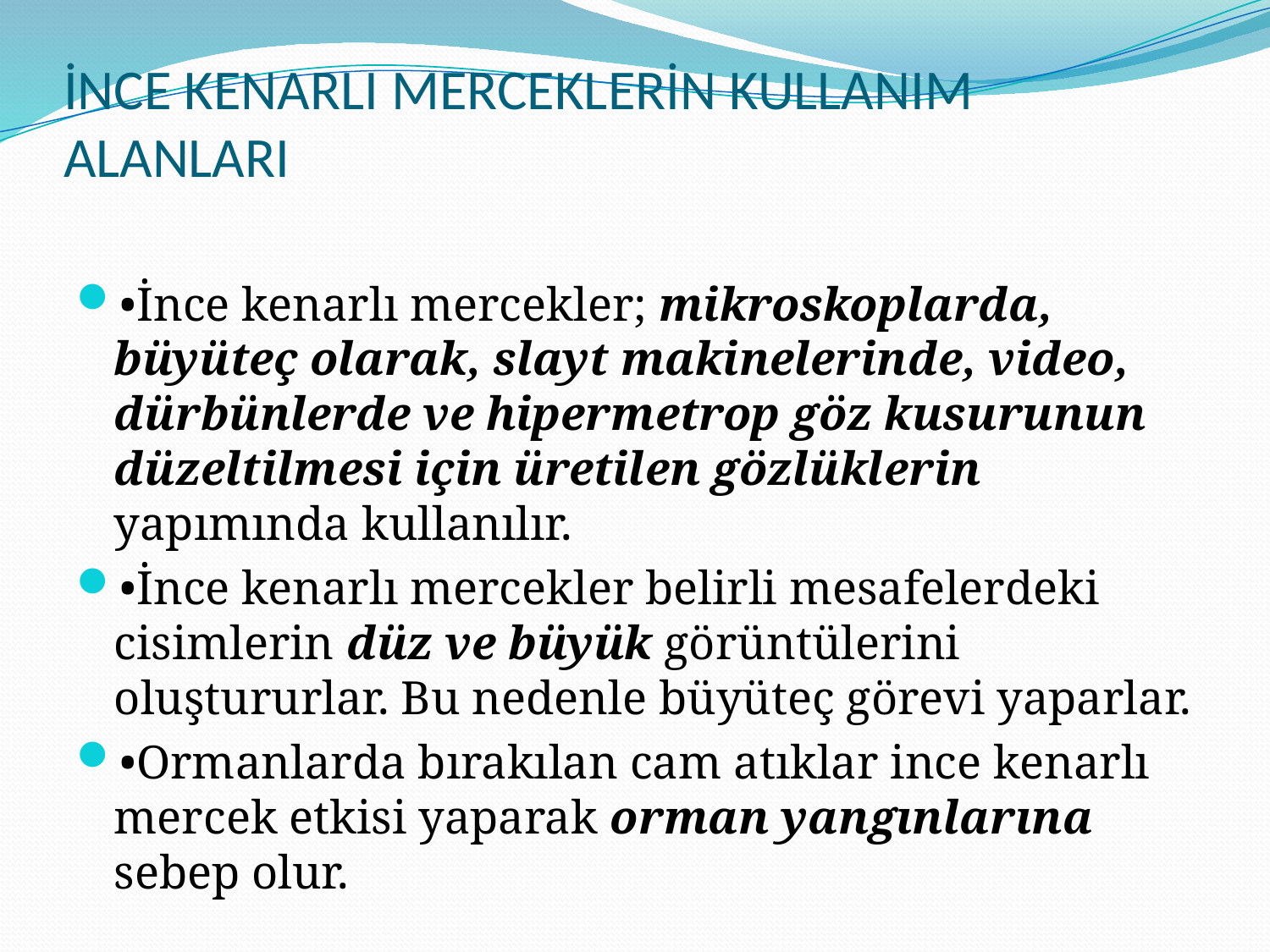

# İNCE KENARLI MERCEKLERİN KULLANIM ALANLARI
•İnce kenarlı mercekler; mikroskoplarda, büyüteç olarak, slayt makinelerinde, video, dürbünlerde ve hipermetrop göz kusurunun düzeltilmesi için üretilen gözlüklerin yapımında kullanılır.
•İnce kenarlı mercekler belirli mesafelerdeki cisimlerin düz ve büyük görüntülerini oluştururlar. Bu nedenle büyüteç görevi yaparlar.
•Ormanlarda bırakılan cam atıklar ince kenarlı mercek etkisi yaparak orman yangınlarına sebep olur.